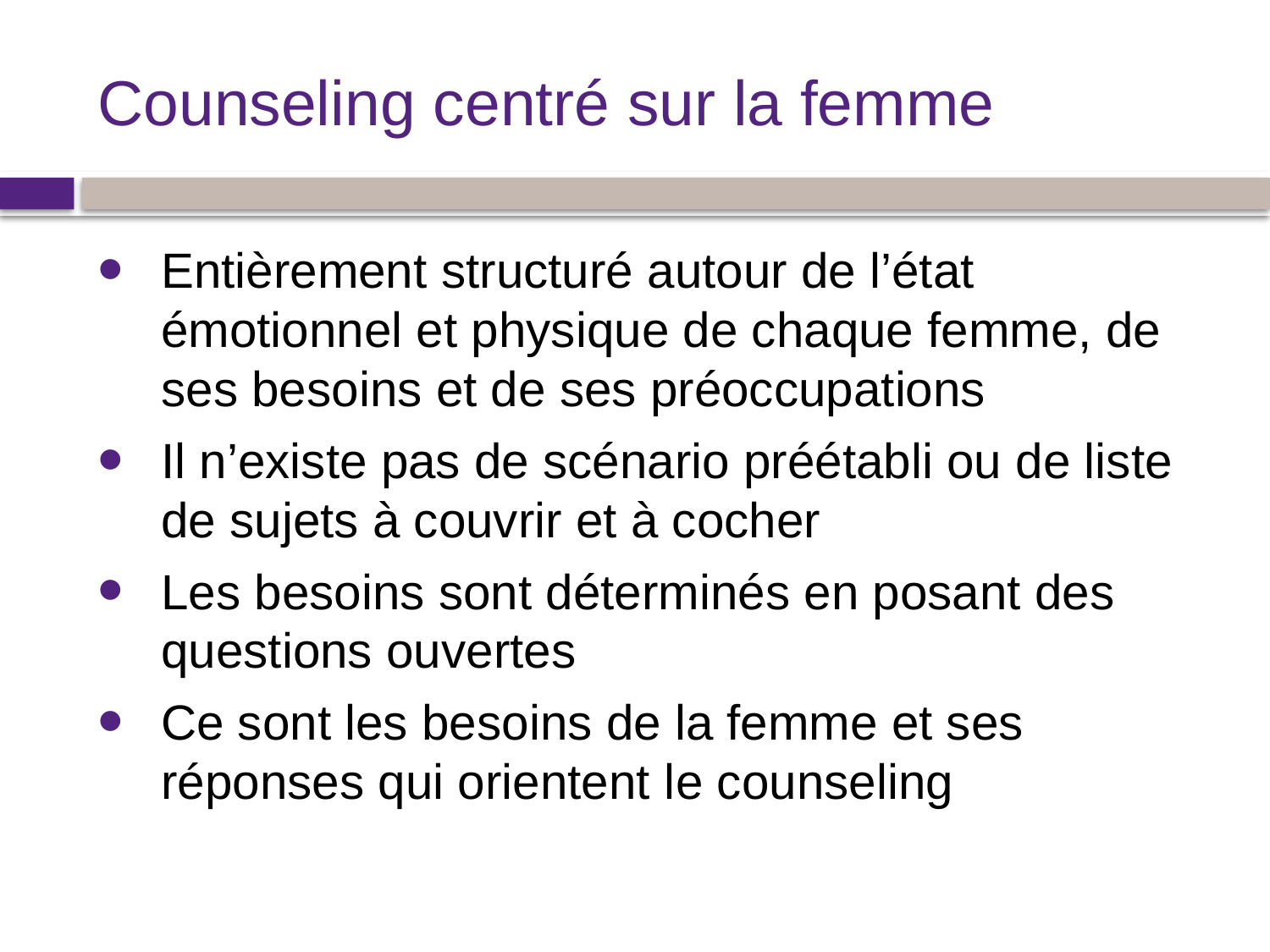

# Counseling centré sur la femme
Entièrement structuré autour de l’état émotionnel et physique de chaque femme, de ses besoins et de ses préoccupations
Il n’existe pas de scénario préétabli ou de liste de sujets à couvrir et à cocher
Les besoins sont déterminés en posant des questions ouvertes
Ce sont les besoins de la femme et ses réponses qui orientent le counseling